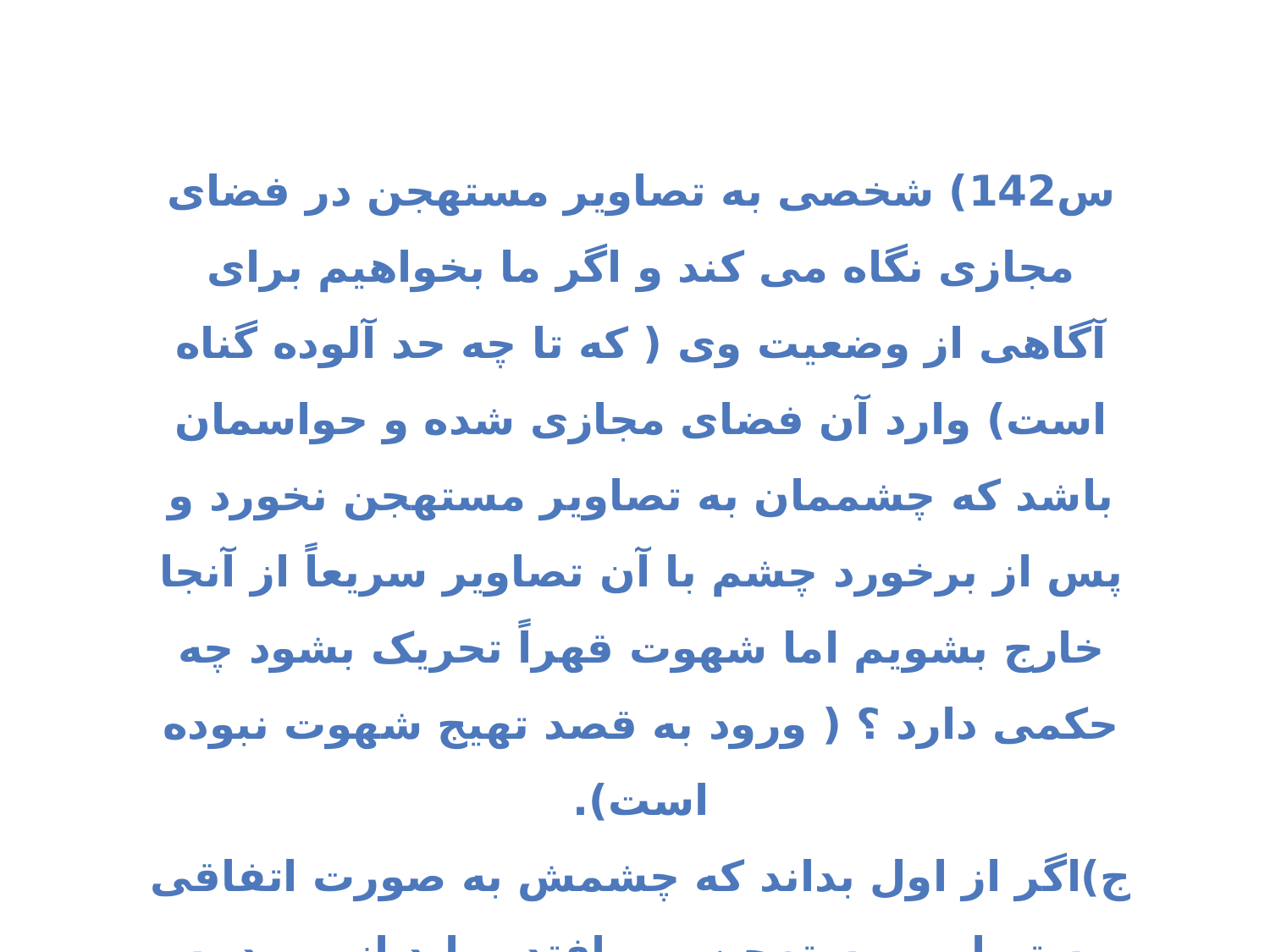

س142) شخصی به تصاویر مستهجن در فضای مجازی نگاه می کند و اگر ما بخواهیم برای آگاهی از وضعیت وی ( که تا چه حد آلوده گناه است) وارد آن فضای مجازی شده و حواسمان باشد که چشممان به تصاویر مستهجن نخورد و پس از برخورد چشم با آن تصاویر سریعاً از آنجا خارج بشویم اما شهوت قهراً تحریک بشود چه حکمی دارد ؟ ( ورود به قصد تهیج شهوت نبوده است).
ج)اگر از اول بداند که چشمش به صورت اتفاقی به تصاویر مستهجن می افتد ، باید از ورود به فضای مجازی اجتناب کند و در غیر این صورت اگر اتفاقی نگاه افتاده و اتفاقی تحریک شده است ، اشکالی ندارد.